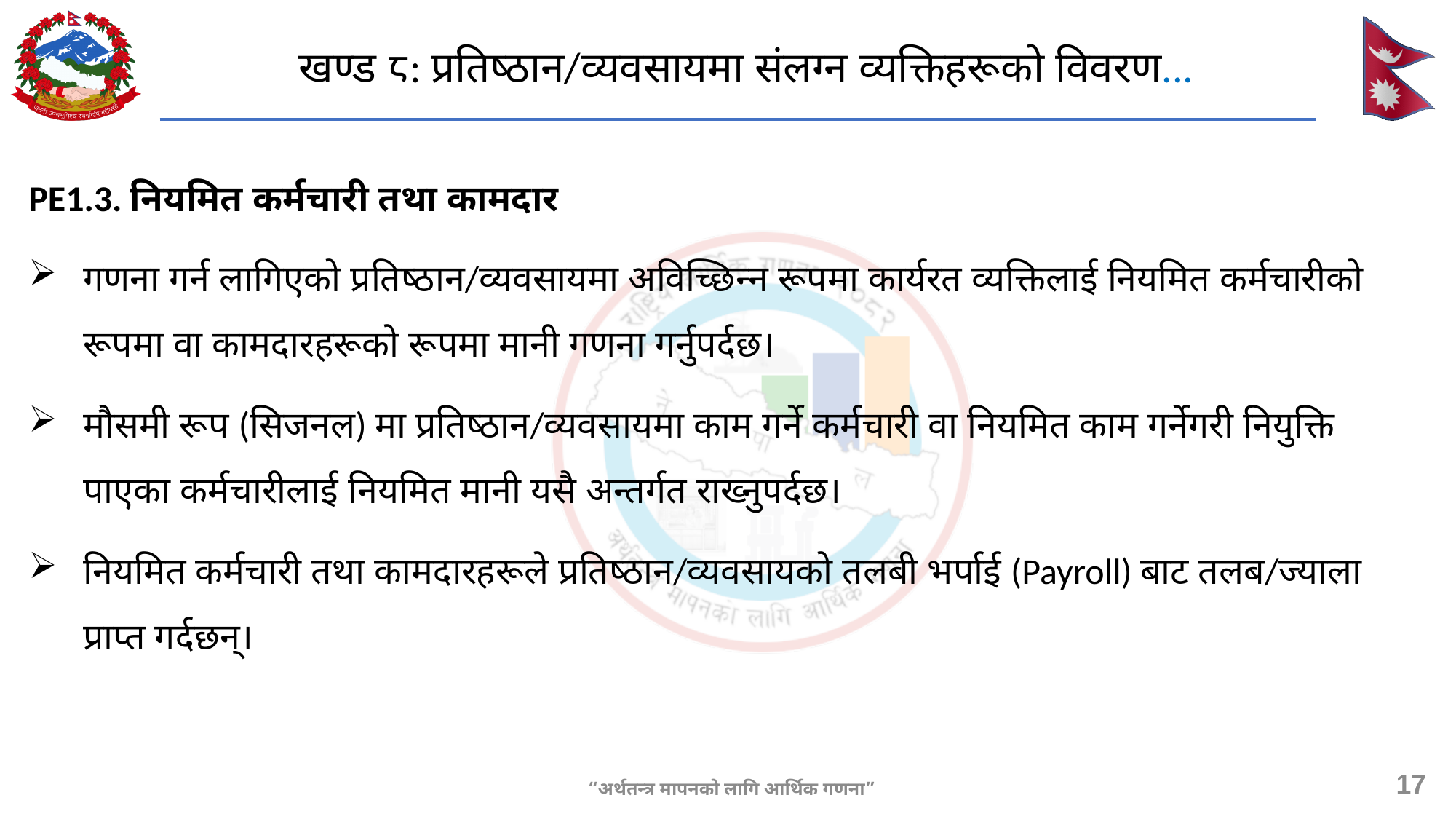

खण्ड ८: प्रतिष्ठान/व्यवसायमा संलग्न व्यक्तिहरूको विवरण...
PE1.3. नियमित कर्मचारी तथा कामदार
गणना गर्न लागिएको प्रतिष्ठान/व्यवसायमा अविच्छिन्न रूपमा कार्यरत व्यक्तिलाई नियमित कर्मचारीको रूपमा वा कामदारहरूको रूपमा मानी गणना गर्नुपर्दछ।
मौसमी रूप (सिजनल) मा प्रतिष्ठान/व्यवसायमा काम गर्ने कर्मचारी वा नियमित काम गर्नेगरी नियुक्ति पाएका कर्मचारीलाई नियमित मानी यसै अन्तर्गत राख्नुपर्दछ।
नियमित कर्मचारी तथा कामदारहरूले प्रतिष्ठान/व्यवसायको तलबी भर्पाई (Payroll) बाट तलब/ज्याला प्राप्त गर्दछन्।
17
“अर्थतन्त्र मापनको लागि आर्थिक गणना”